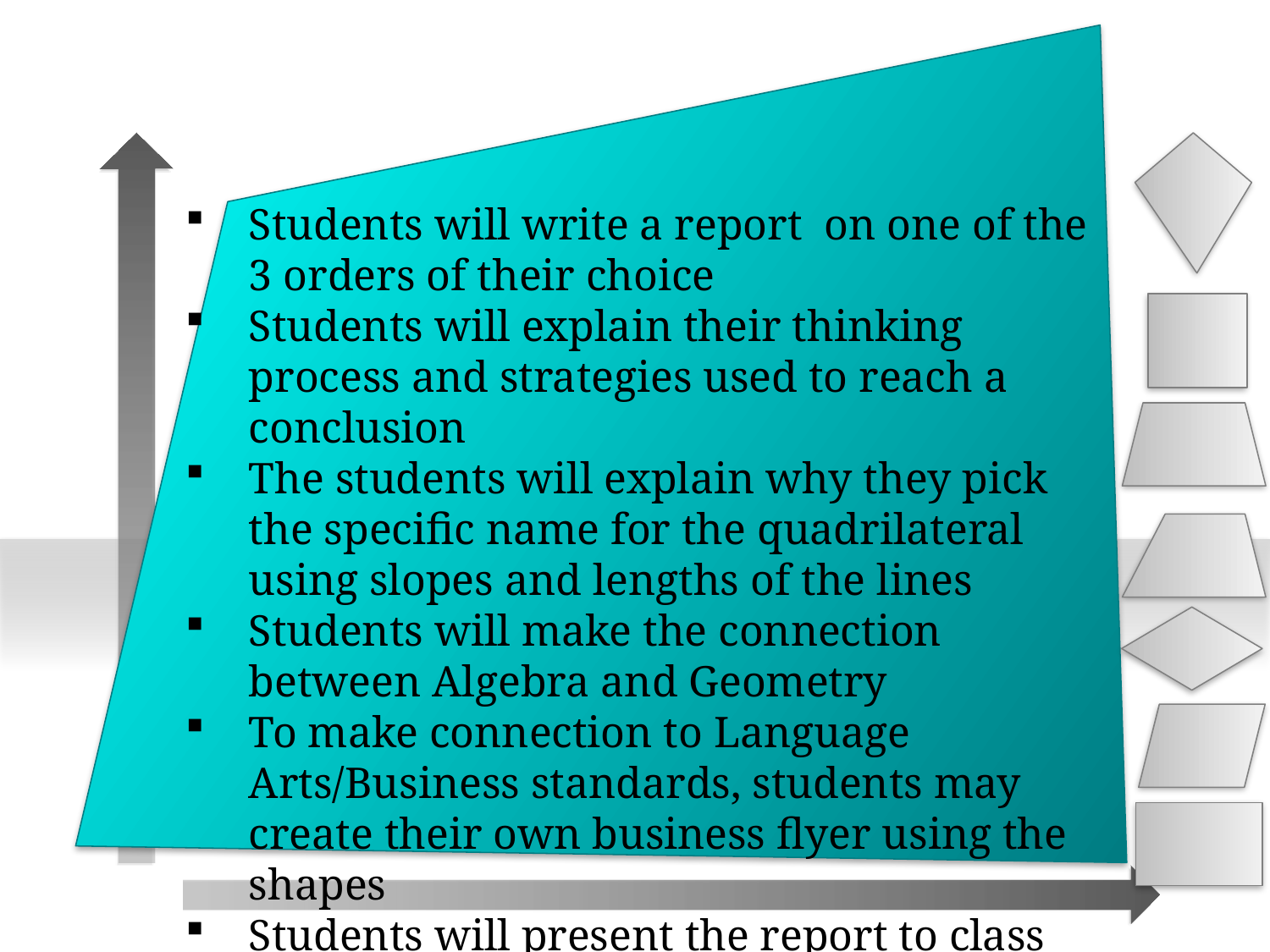

Students will write a report  on one of the 3 orders of their choice
Students will explain their thinking process and strategies used to reach a conclusion
The students will explain why they pick the specific name for the quadrilateral using slopes and lengths of the lines
Students will make the connection between Algebra and Geometry
To make connection to Language Arts/Business standards, students may create their own business flyer using the shapes
Students will present the report to class